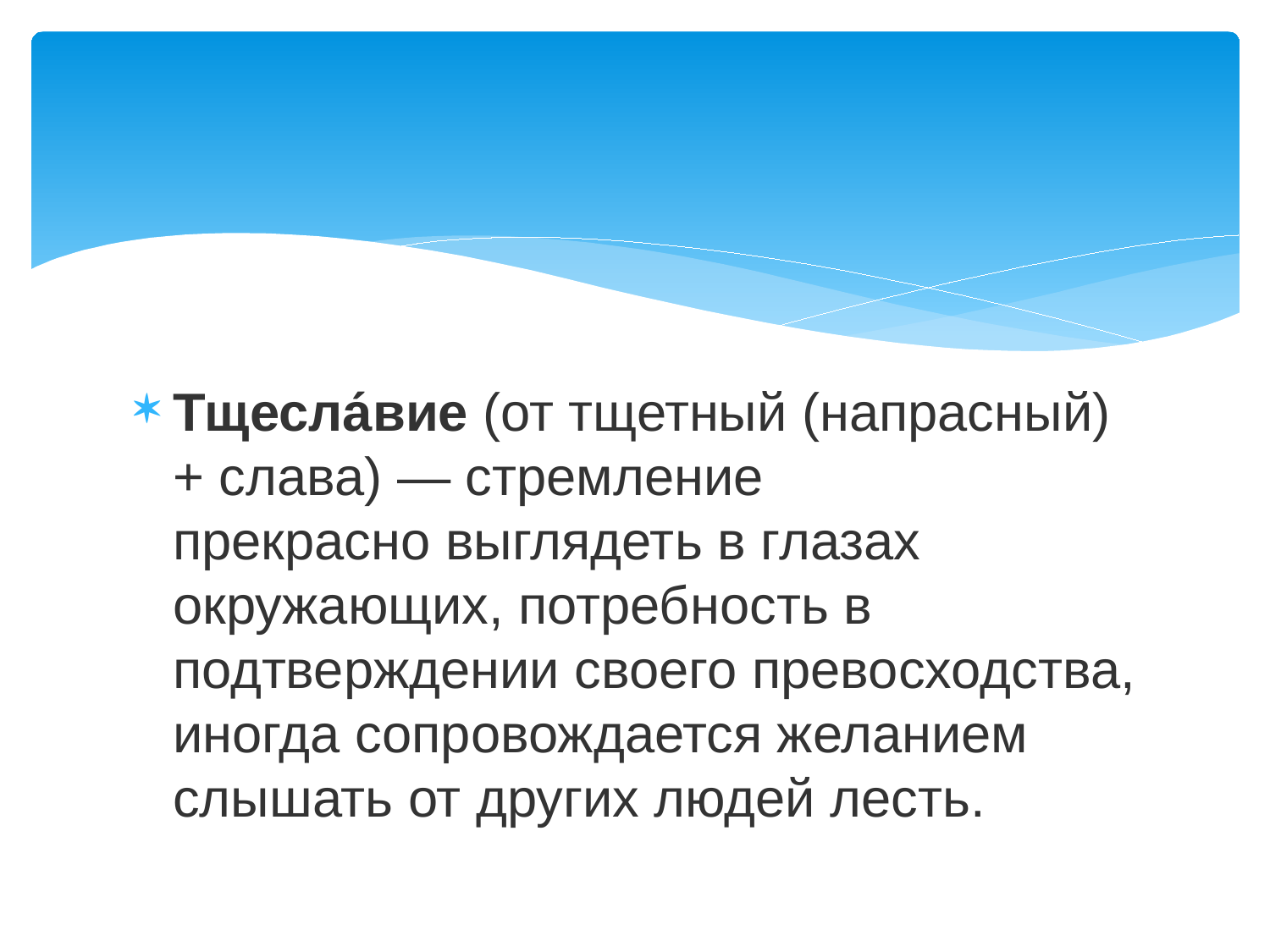

#
Тщесла́вие (от тщетный (напрасный) + слава) — стремление прекрасно выглядеть в глазах окружающих, потребность в подтверждении своего превосходства, иногда сопровождается желанием слышать от других людей лесть.